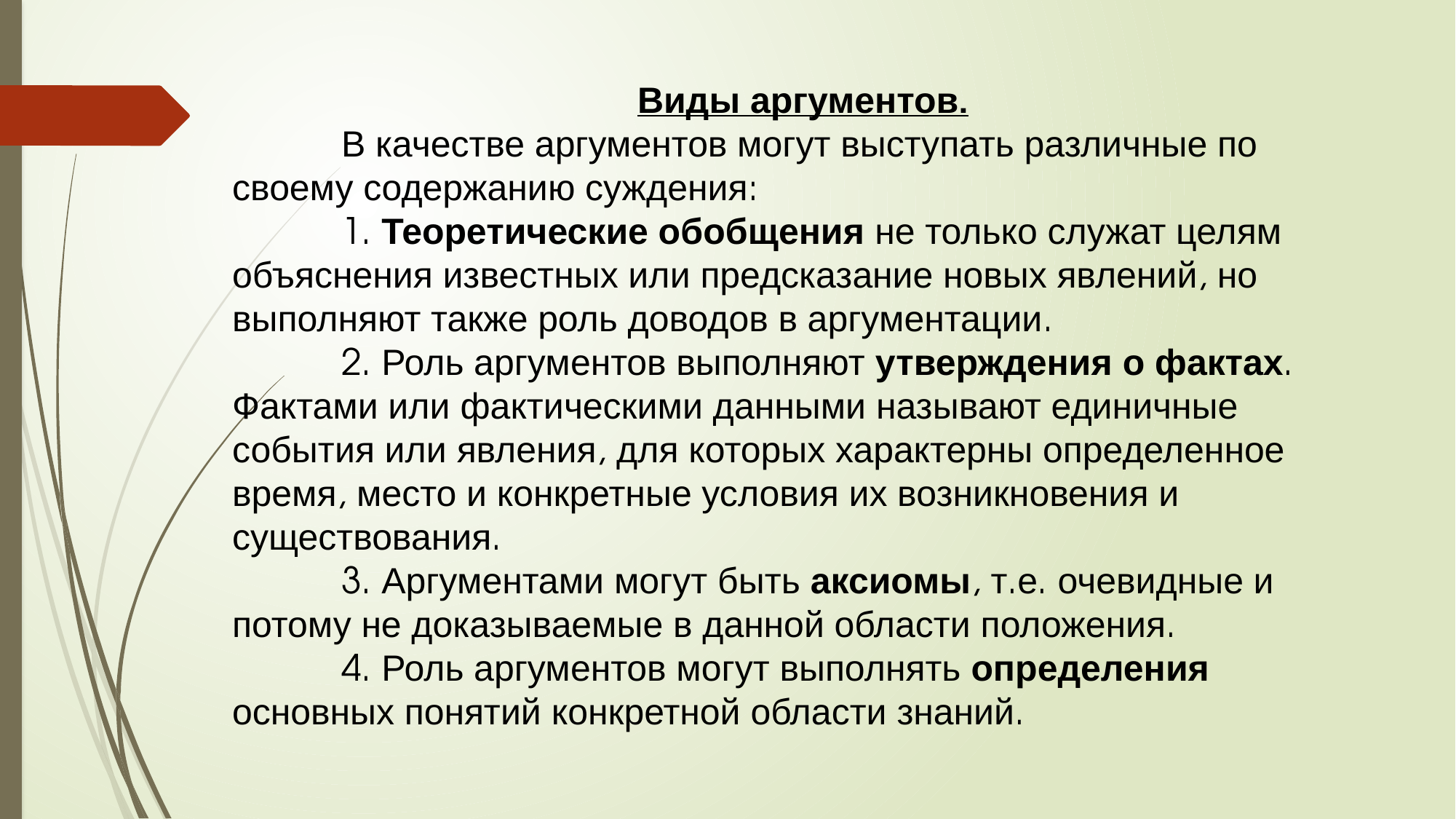

Виды аргументов.
	В качестве аргументов могут выступать различные по своему содержанию суждения:
	1. Теоретические обобщения не только служат целям объяснения известных или предсказание новых явлений, но выполняют также роль доводов в аргументации.
	2. Роль аргументов выполняют утверждения о фактах. Фактами или фактическими данными называют единичные события или явления, для которых характерны определенное время, место и конкретные условия их возникновения и существования.
	3. Аргументами могут быть аксиомы, т.е. очевидные и потому не доказываемые в данной области положения.
	4. Роль аргументов могут выполнять определения основных понятий конкретной области знаний.